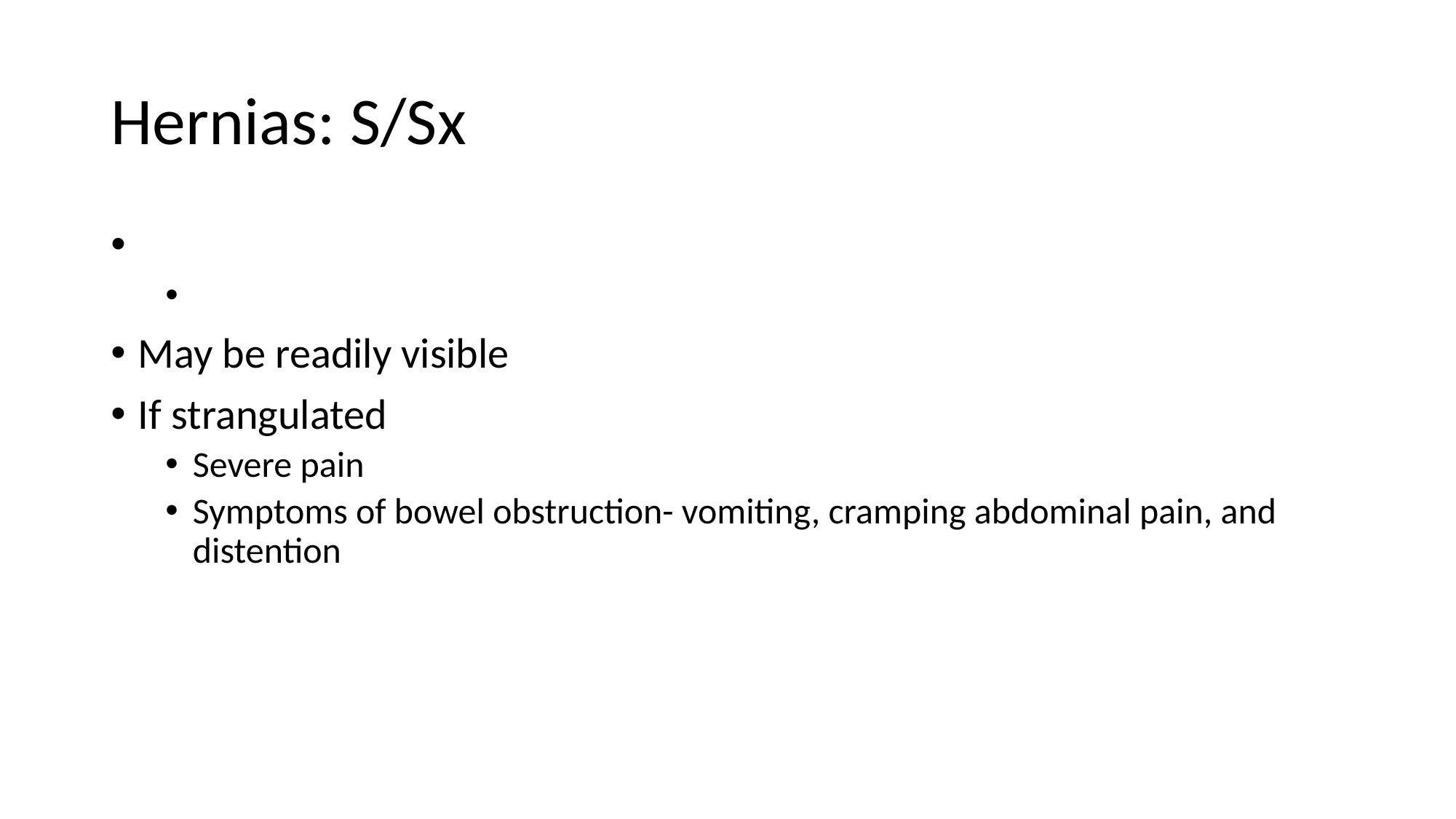

# Hernias: S/Sx

May be readily visible
If strangulated
Severe pain
Symptoms of bowel obstruction- vomiting, cramping abdominal pain, and distention